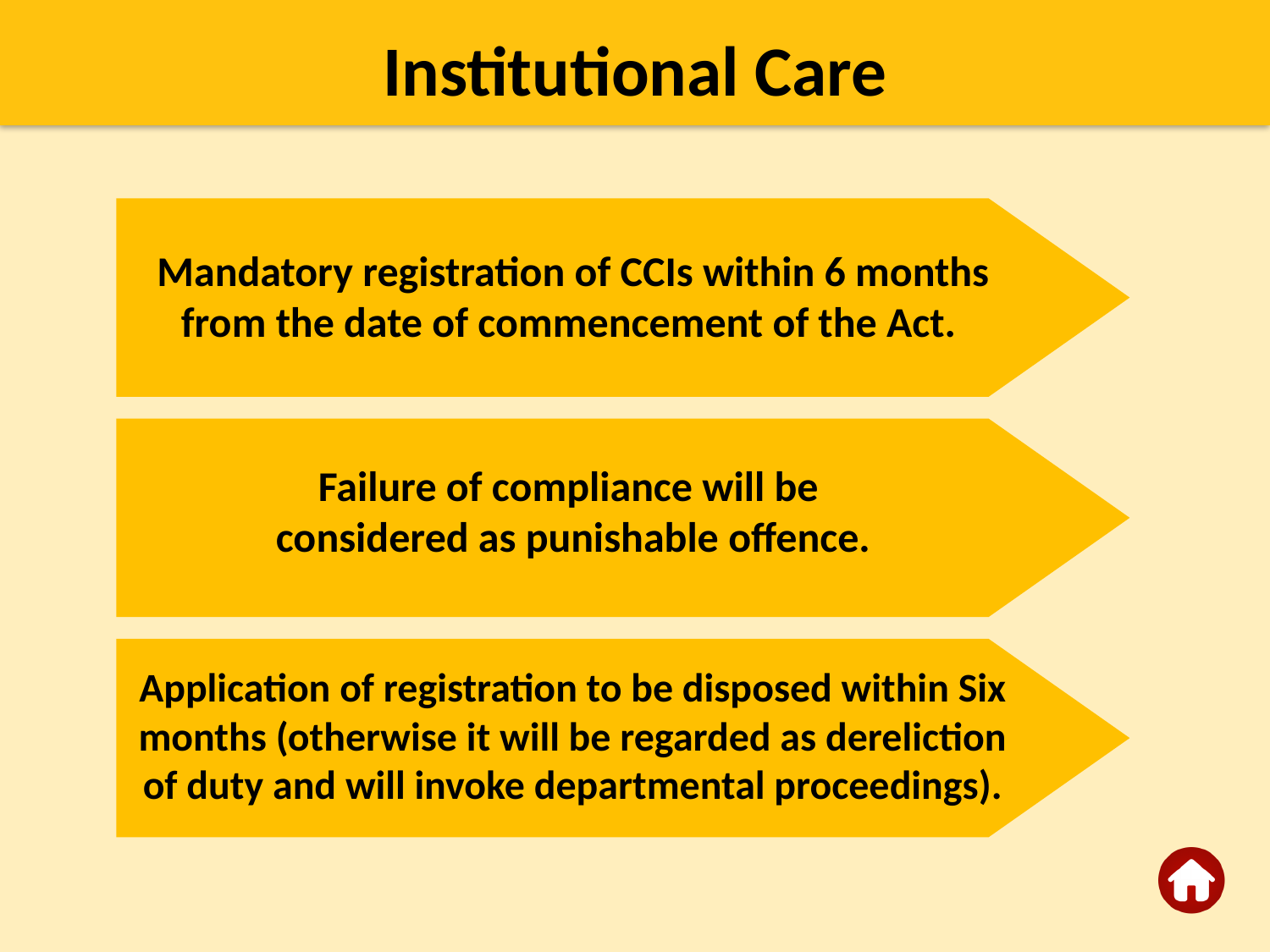

Institutional Care

Mandatory registration of CCIs within 6 months from the date of commencement of the Act.

Failure of compliance will be
considered as punishable offence.

Application of registration to be disposed within Six months (otherwise it will be regarded as dereliction of duty and will invoke departmental proceedings).